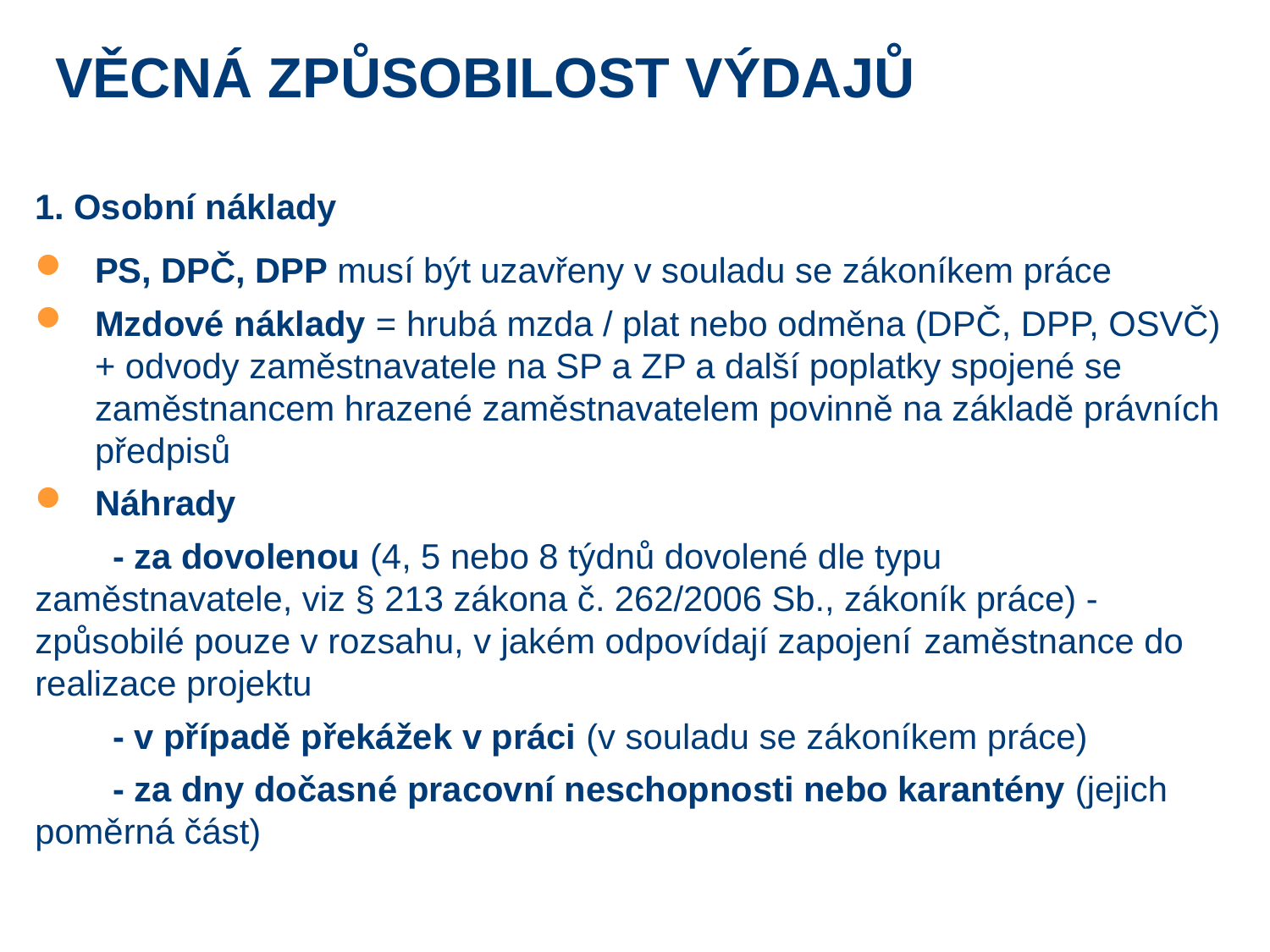

# Věcná způsobilost výdajů
1. Osobní náklady
PS, DPČ, DPP musí být uzavřeny v souladu se zákoníkem práce
Mzdové náklady = hrubá mzda / plat nebo odměna (DPČ, DPP, OSVČ) + odvody zaměstnavatele na SP a ZP a další poplatky spojené se zaměstnancem hrazené zaměstnavatelem povinně na základě právních předpisů
Náhrady
        - za dovolenou (4, 5 nebo 8 týdnů dovolené dle typu 	zaměstnavatele, viz § 213 zákona č. 262/2006 Sb., zákoník práce) - 	způsobilé pouze v rozsahu, v jakém odpovídají zapojení 	zaměstnance do realizace projektu
        - v případě překážek v práci (v souladu se zákoníkem práce)
        - za dny dočasné pracovní neschopnosti nebo karantény (jejich 	poměrná část)

7